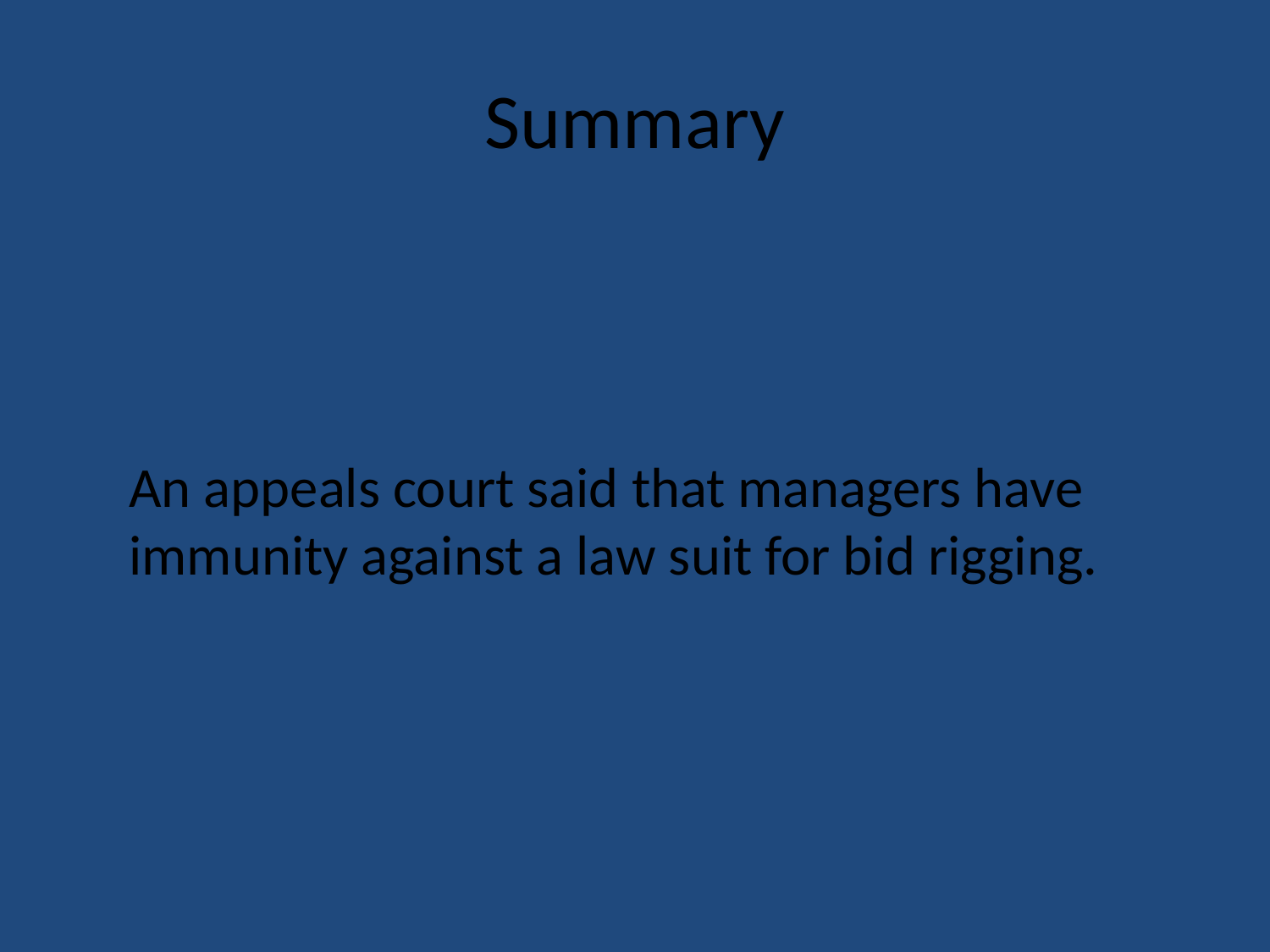

# Summary
An appeals court said that managers have immunity against a law suit for bid rigging.